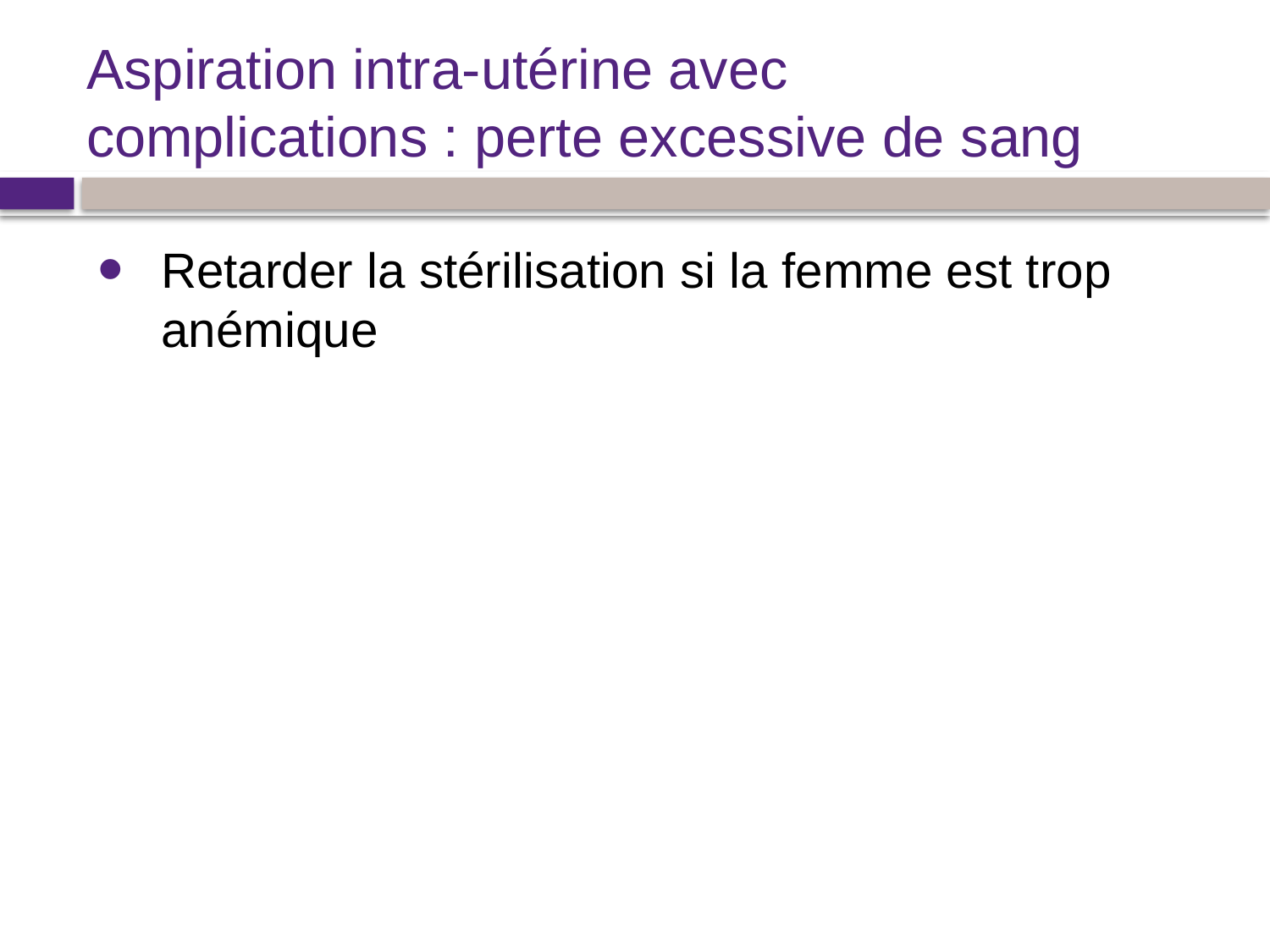

# Aspiration intra-utérine avec complications : perte excessive de sang
Retarder la stérilisation si la femme est trop anémique